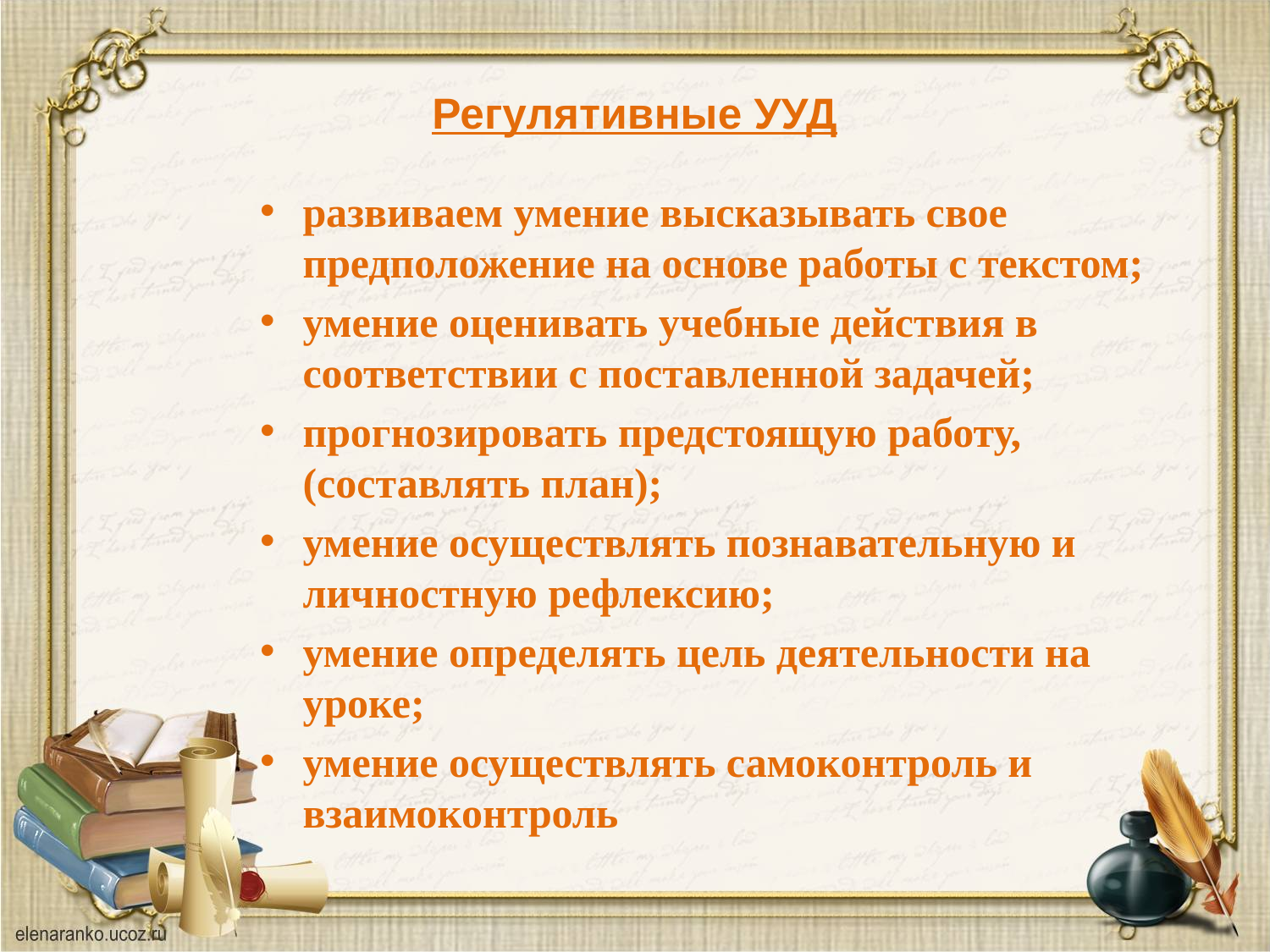

# Регулятивные УУД
развиваем умение высказывать свое предположение на основе работы с текстом;
умение оценивать учебные действия в соответствии с поставленной задачей;
прогнозировать предстоящую работу, (составлять план);
умение осуществлять познавательную и личностную рефлексию;
умение определять цель деятельности на уроке;
умение осуществлять самоконтроль и взаимоконтроль